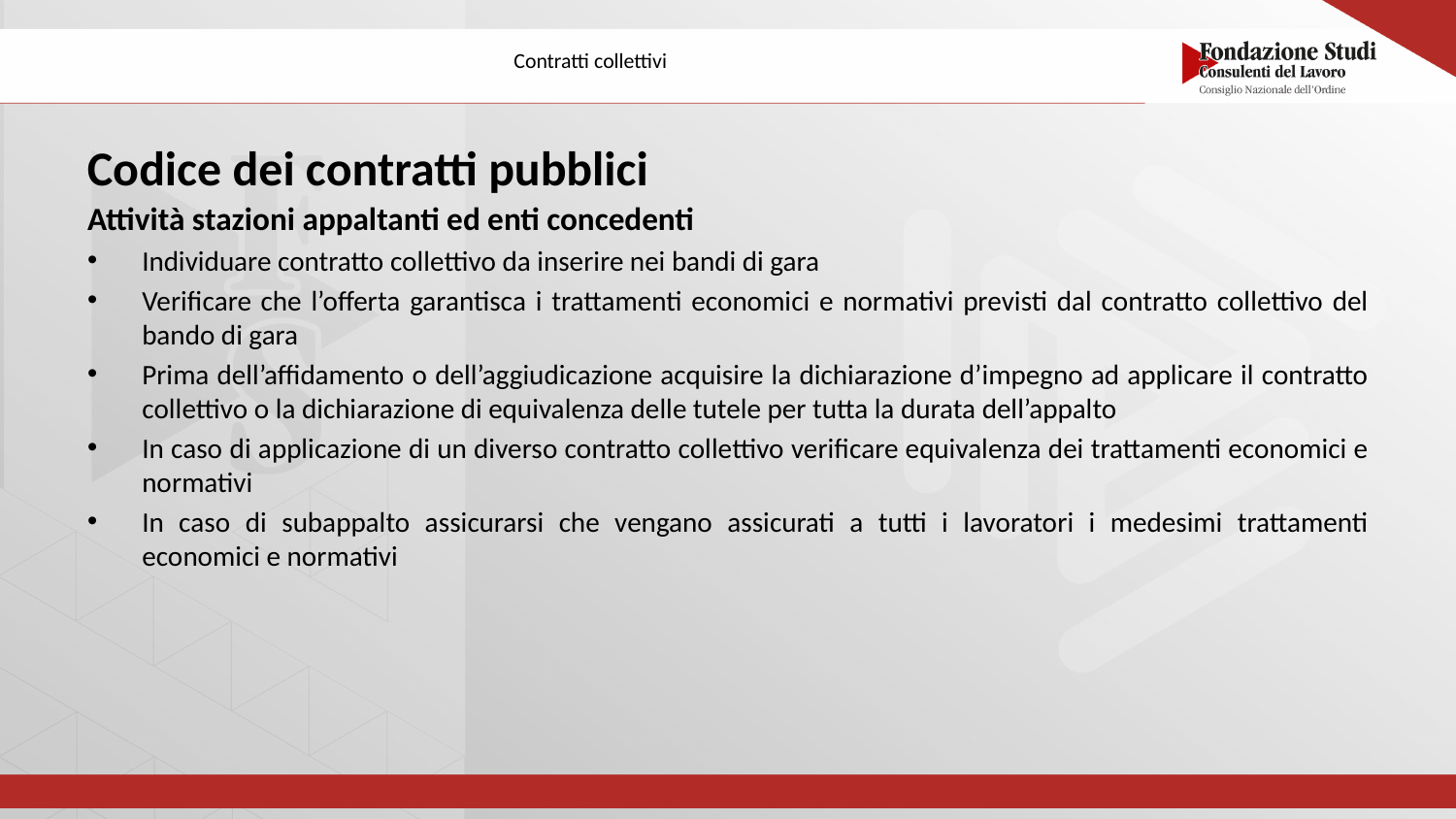

# Contratti collettivi
Codice dei contratti pubblici
Attività stazioni appaltanti ed enti concedenti
Individuare contratto collettivo da inserire nei bandi di gara
Verificare che l’offerta garantisca i trattamenti economici e normativi previsti dal contratto collettivo del bando di gara
Prima dell’affidamento o dell’aggiudicazione acquisire la dichiarazione d’impegno ad applicare il contratto collettivo o la dichiarazione di equivalenza delle tutele per tutta la durata dell’appalto
In caso di applicazione di un diverso contratto collettivo verificare equivalenza dei trattamenti economici e normativi
In caso di subappalto assicurarsi che vengano assicurati a tutti i lavoratori i medesimi trattamenti economici e normativi